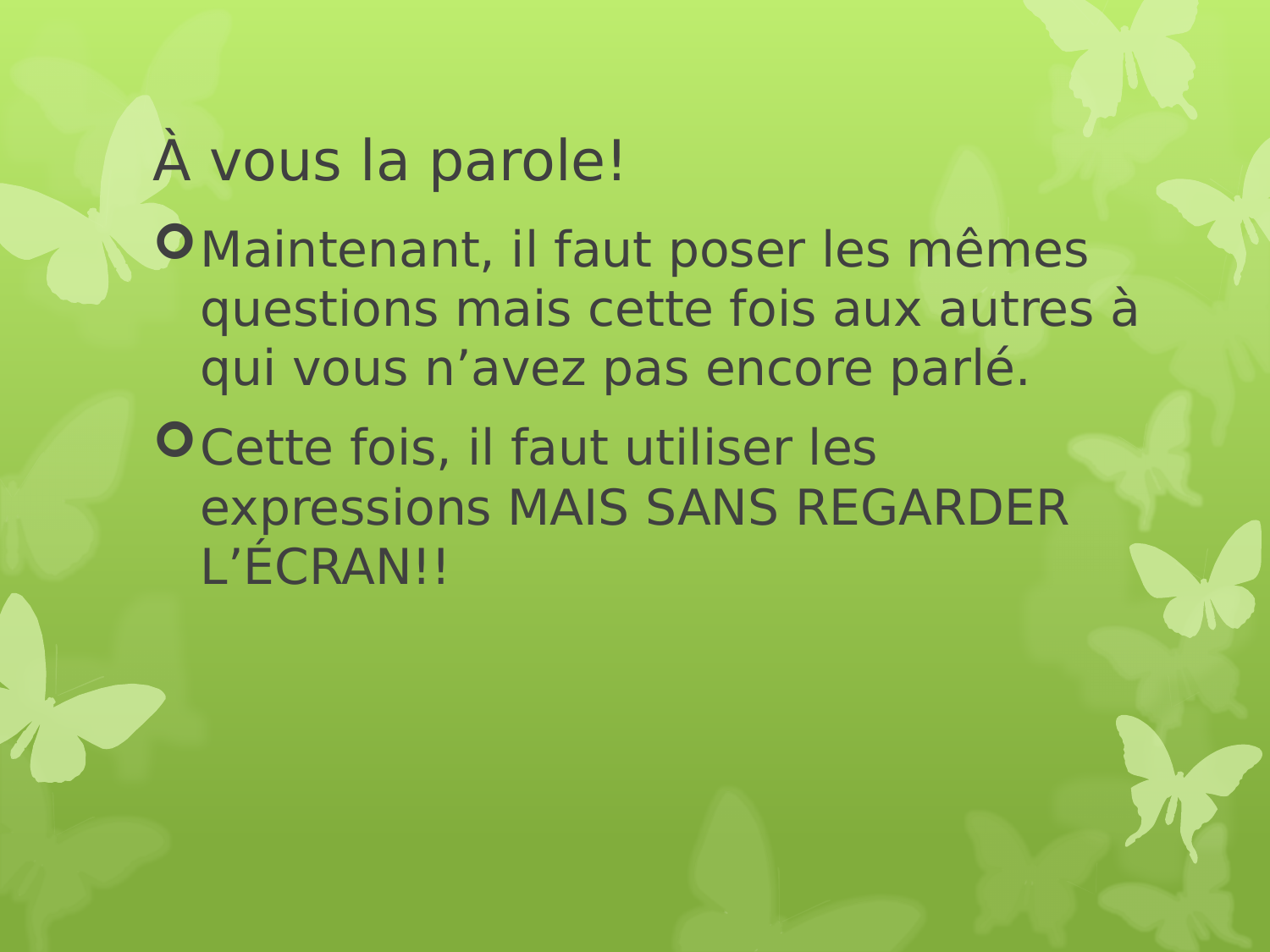

# À vous la parole!
Maintenant, il faut poser les mêmes questions mais cette fois aux autres à qui vous n’avez pas encore parlé.
Cette fois, il faut utiliser les expressions MAIS SANS REGARDER L’ÉCRAN!!